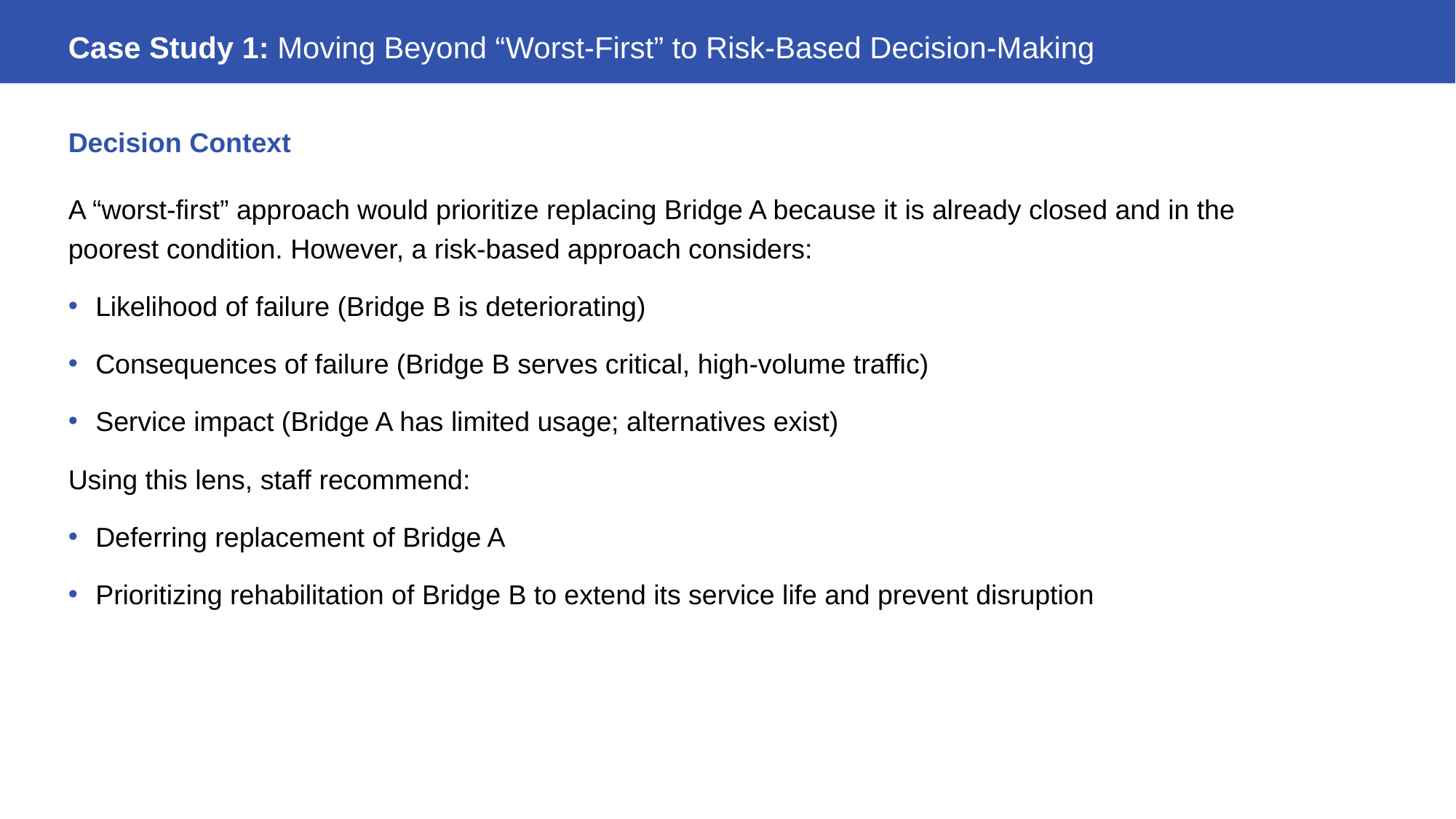

Case Study 1: Moving Beyond “Worst-First” to Risk-Based Decision-Making
Decision Context
A “worst-first” approach would prioritize replacing Bridge A because it is already closed and in the poorest condition. However, a risk-based approach considers:
Likelihood of failure (Bridge B is deteriorating)
Consequences of failure (Bridge B serves critical, high-volume traffic)
Service impact (Bridge A has limited usage; alternatives exist)
Using this lens, staff recommend:
Deferring replacement of Bridge A
Prioritizing rehabilitation of Bridge B to extend its service life and prevent disruption